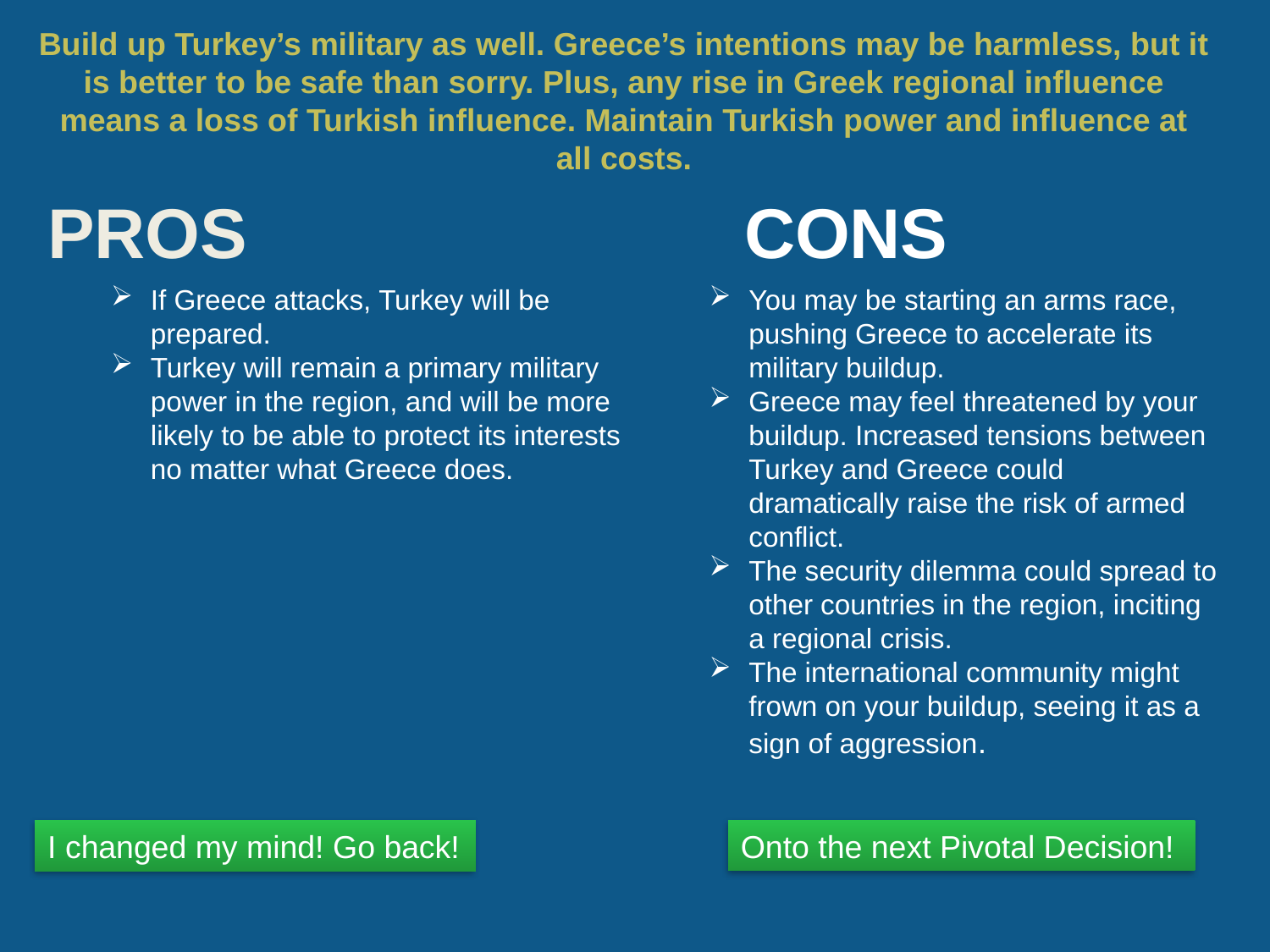

# Build up Turkey’s military as well. Greece’s intentions may be harmless, but it is better to be safe than sorry. Plus, any rise in Greek regional influence means a loss of Turkish influence. Maintain Turkish power and influence at all costs.
If Greece attacks, Turkey will be prepared.
Turkey will remain a primary military power in the region, and will be more likely to be able to protect its interests no matter what Greece does.
You may be starting an arms race, pushing Greece to accelerate its military buildup.
Greece may feel threatened by your buildup. Increased tensions between Turkey and Greece could dramatically raise the risk of armed conflict.
The security dilemma could spread to other countries in the region, inciting a regional crisis.
The international community might frown on your buildup, seeing it as a sign of aggression.